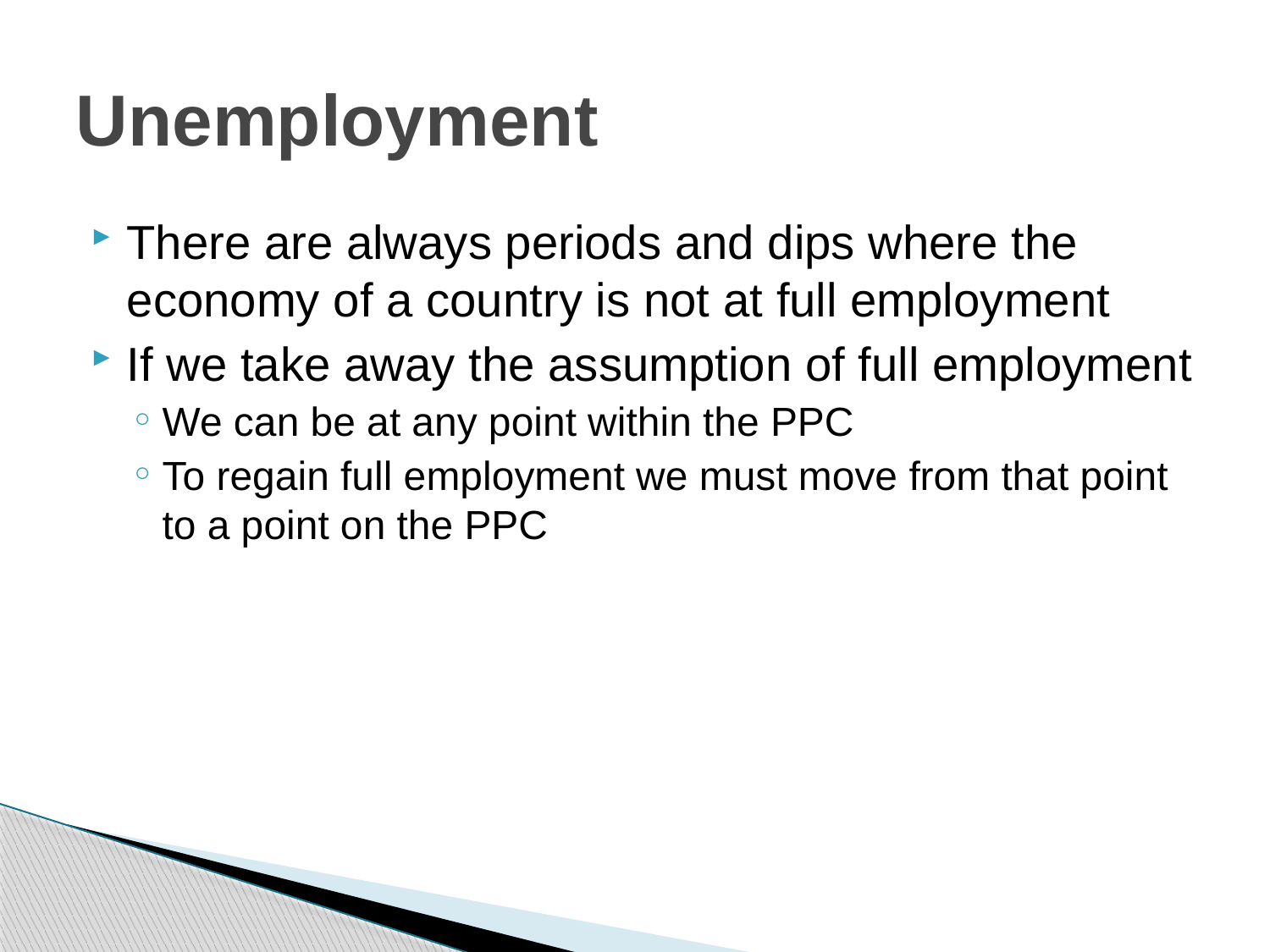

# Unemployment
There are always periods and dips where the economy of a country is not at full employment
If we take away the assumption of full employment
We can be at any point within the PPC
To regain full employment we must move from that point to a point on the PPC